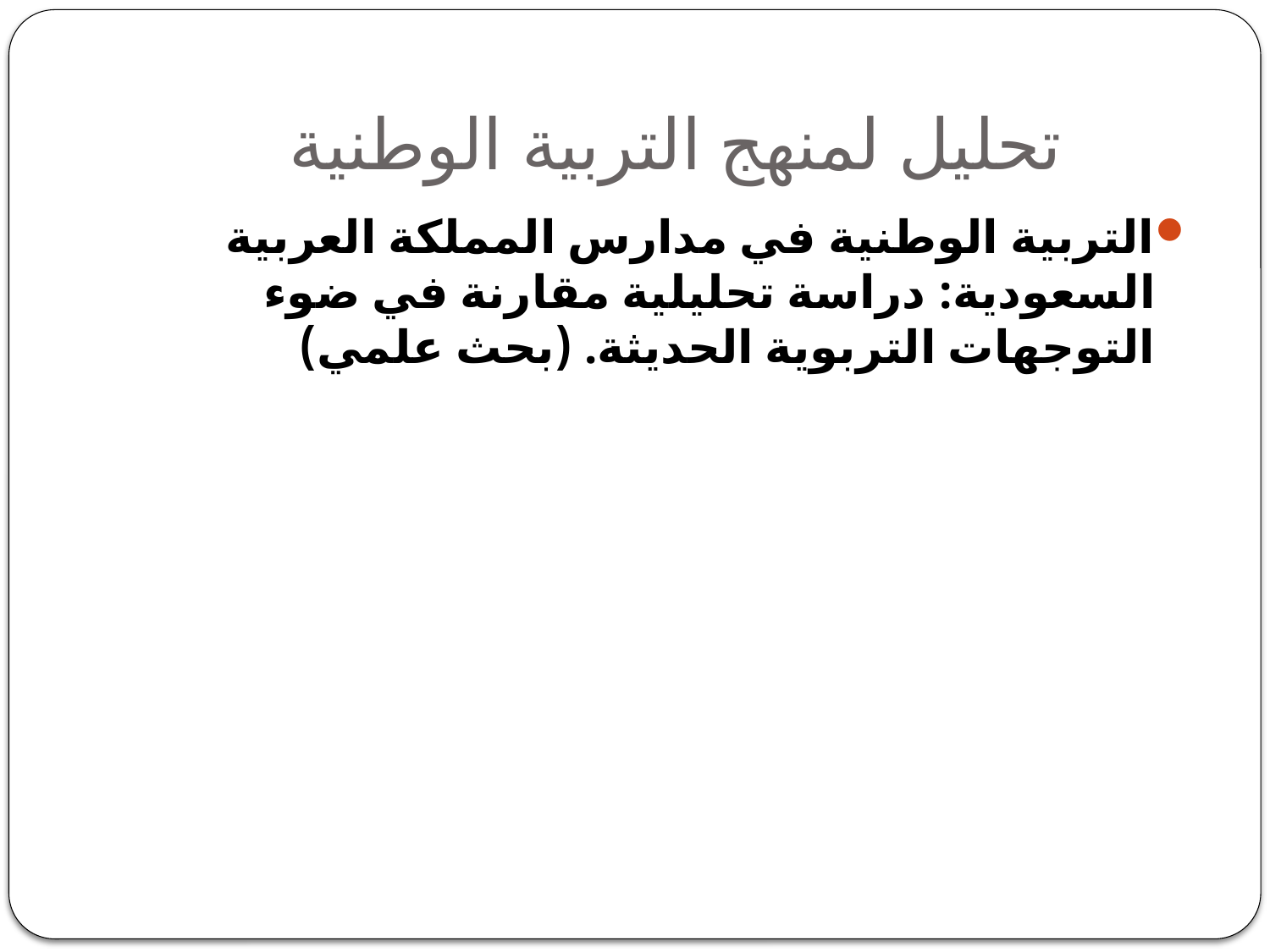

# تحليل لمنهج التربية الوطنية
التربية الوطنية في مدارس المملكة العربية السعودية: دراسة تحليلية مقارنة في ضوء التوجهات التربوية الحديثة. (بحث علمي)